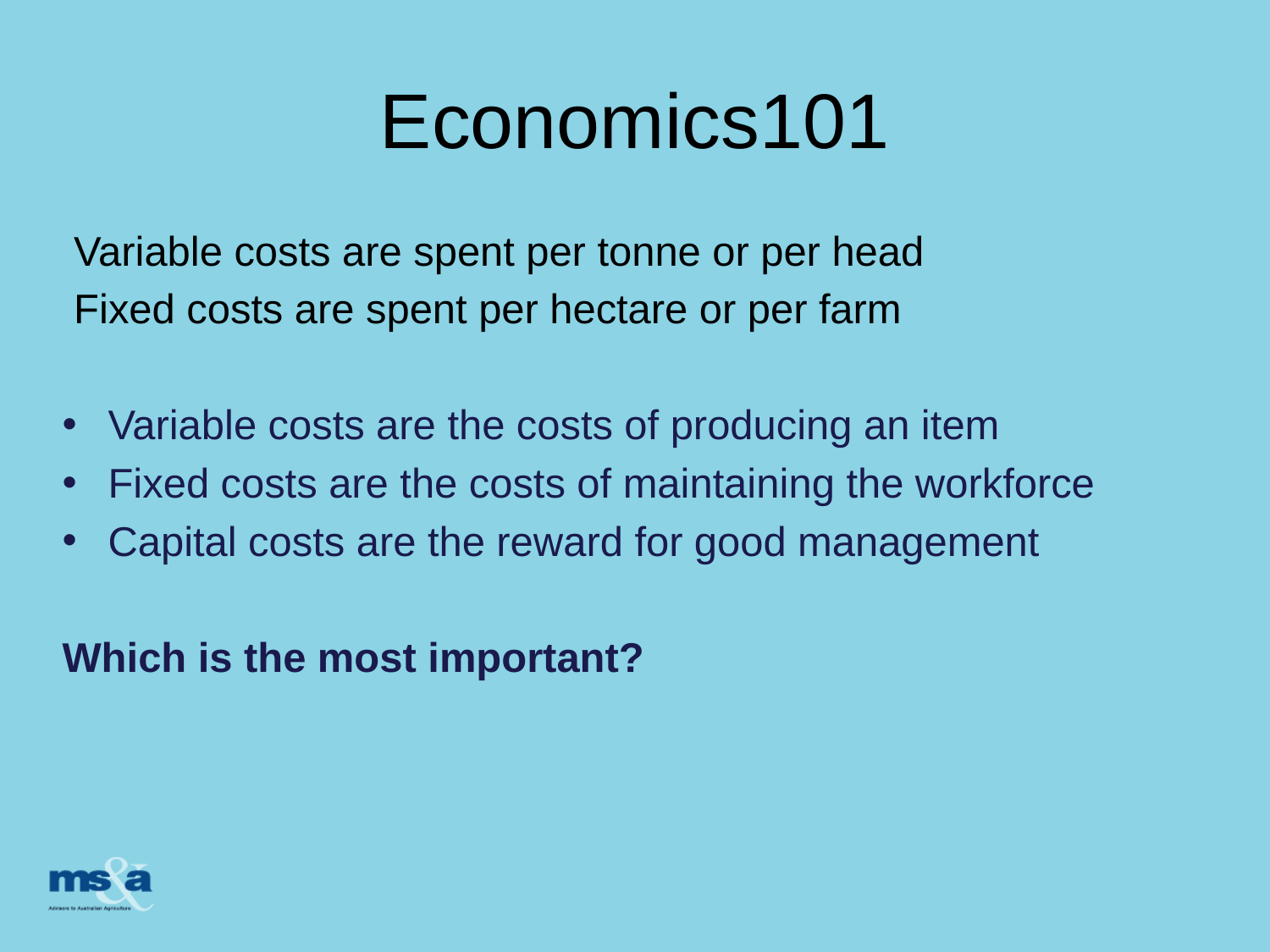

# Economics101
 Variable costs are spent per tonne or per head
 Fixed costs are spent per hectare or per farm

Variable costs are the costs of producing an item
Fixed costs are the costs of maintaining the workforce
Capital costs are the reward for good management

Which is the most important?